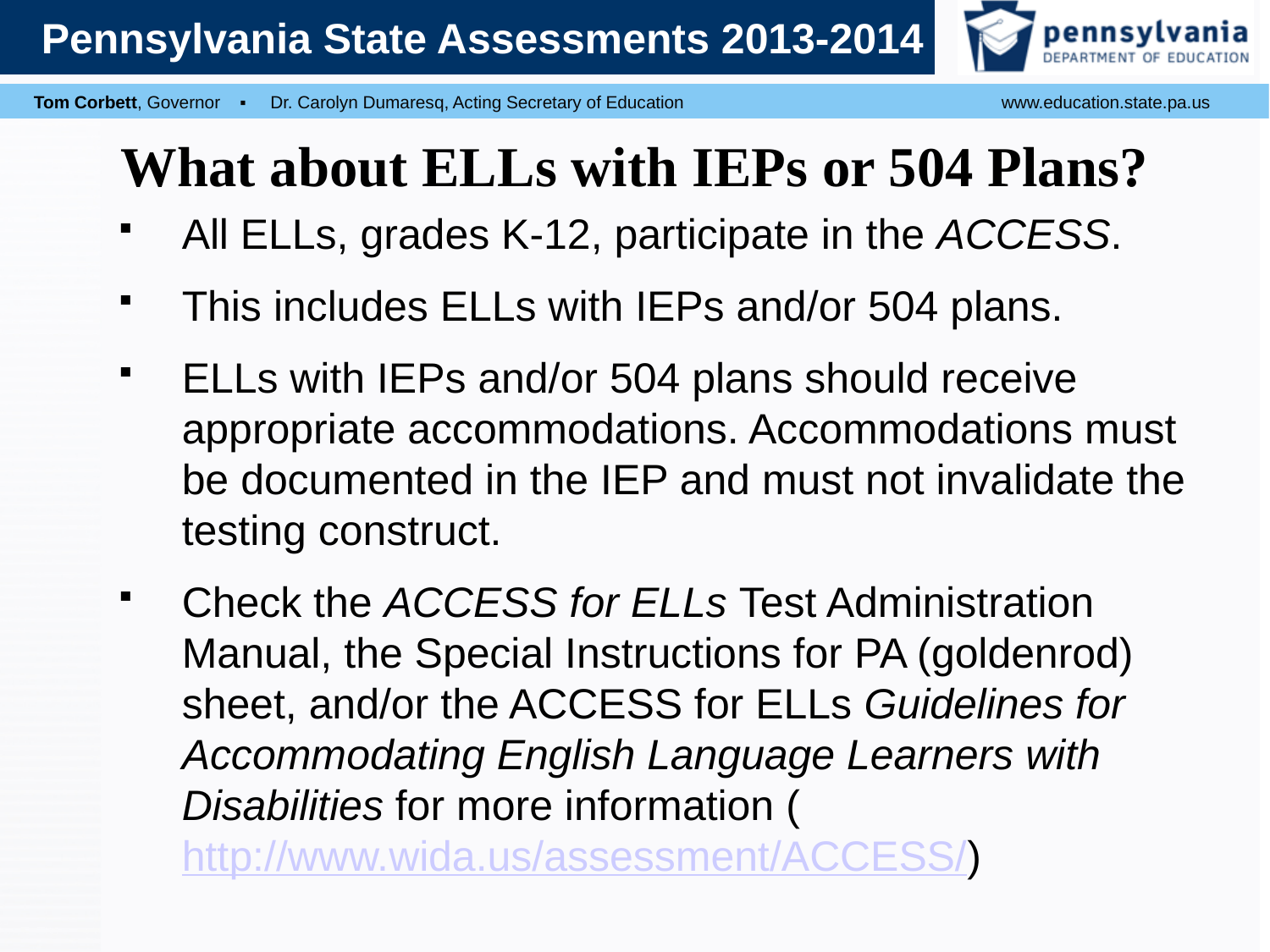

# What about ELLs with IEPs or 504 Plans?
All ELLs, grades K-12, participate in the ACCESS.
This includes ELLs with IEPs and/or 504 plans.
ELLs with IEPs and/or 504 plans should receive appropriate accommodations. Accommodations must be documented in the IEP and must not invalidate the testing construct.
Check the ACCESS for ELLs Test Administration Manual, the Special Instructions for PA (goldenrod) sheet, and/or the ACCESS for ELLs Guidelines for Accommodating English Language Learners with Disabilities for more information (http://www.wida.us/assessment/ACCESS/)